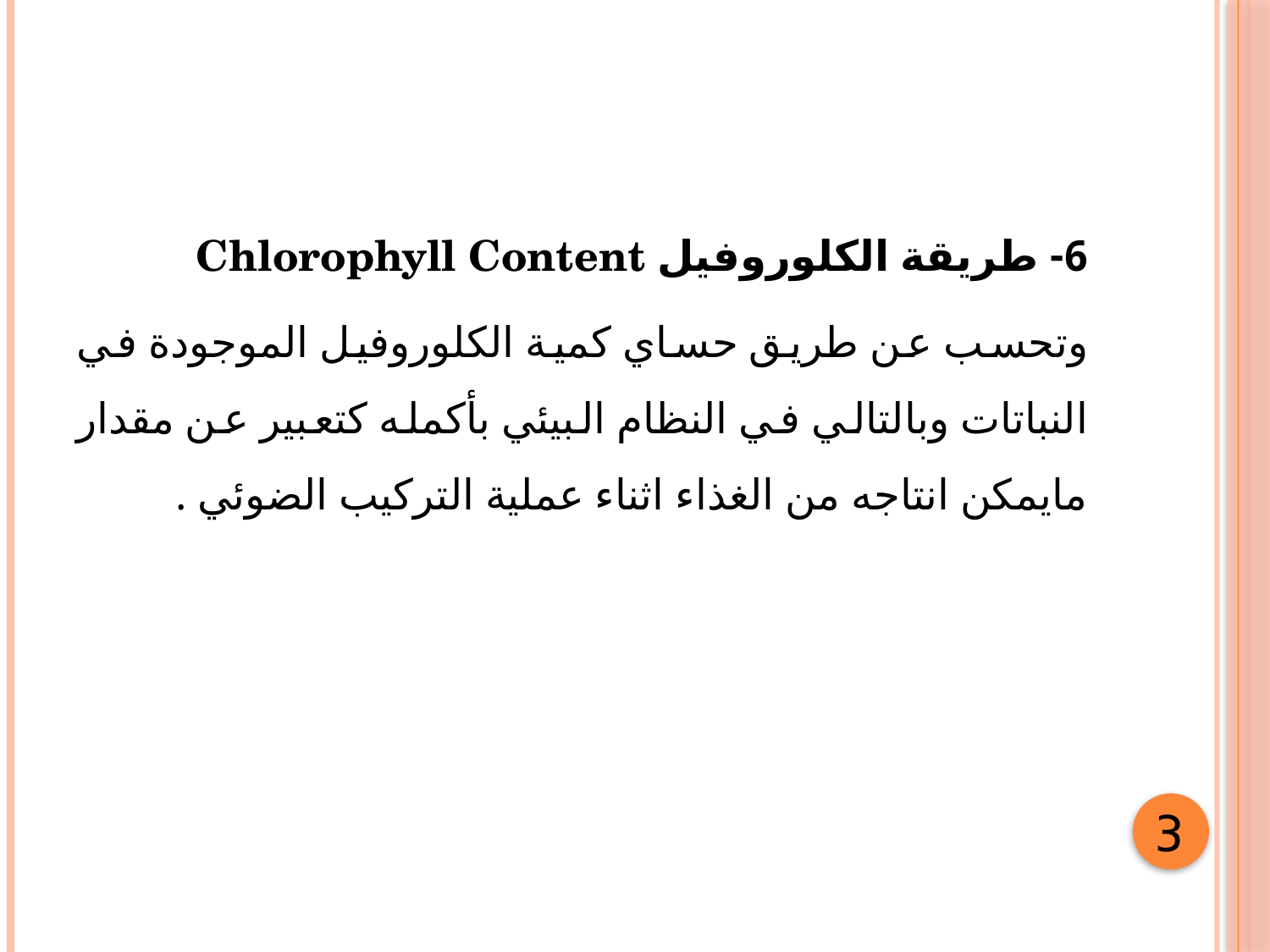

6- طريقة الكلوروفيل Chlorophyll Content
وتحسب عن طريق حساي كمية الكلوروفيل الموجودة في النباتات وبالتالي في النظام البيئي بأكمله كتعبير عن مقدار مايمكن انتاجه من الغذاء اثناء عملية التركيب الضوئي .

3